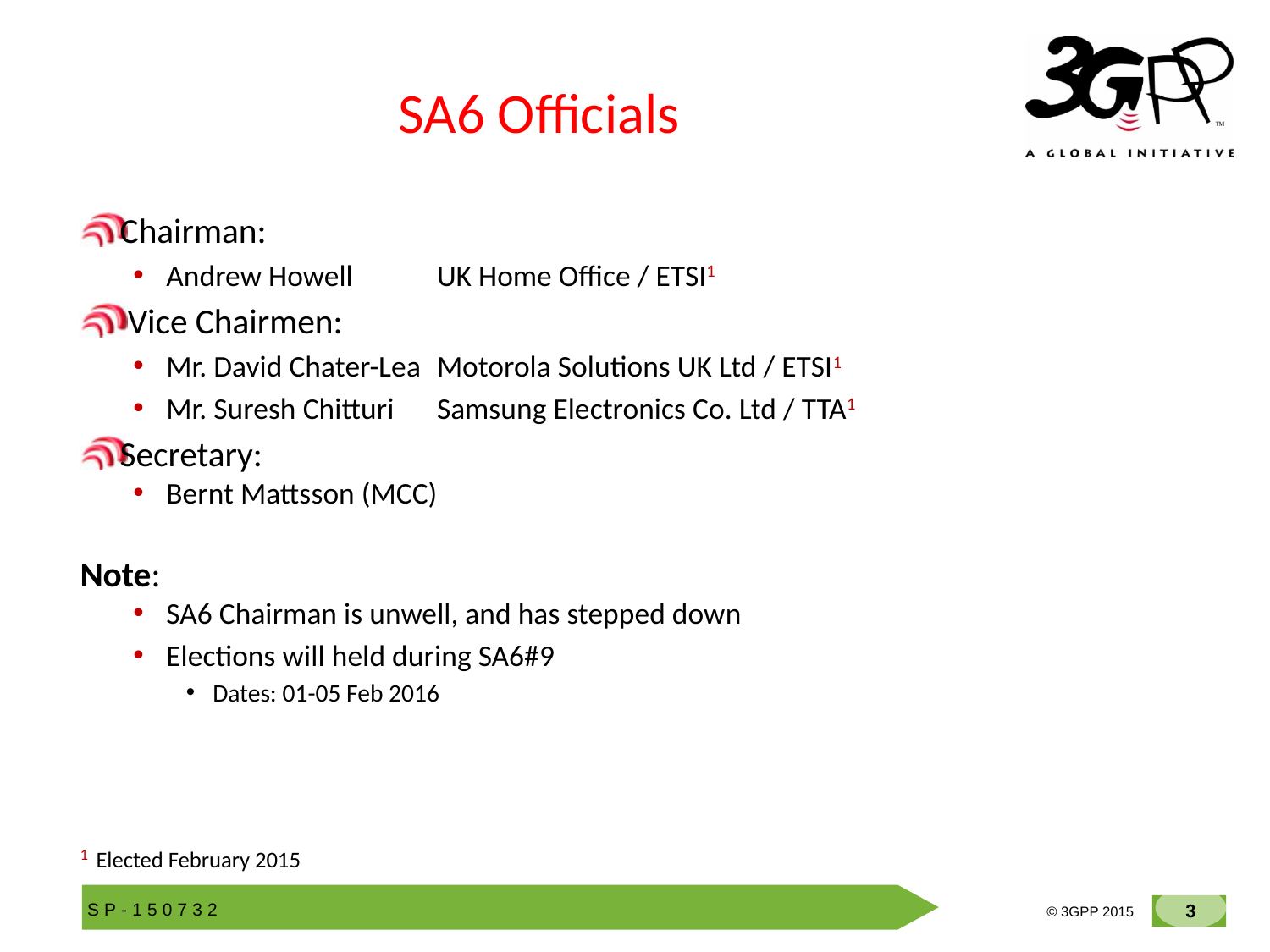

# SA6 Officials
Chairman:
Andrew Howell		UK Home Office / ETSI1
 Vice Chairmen:
Mr. David Chater-Lea	Motorola Solutions UK Ltd / ETSI1
Mr. Suresh Chitturi		Samsung Electronics Co. Ltd / TTA1
Secretary:
Bernt Mattsson (MCC)

Note:
SA6 Chairman is unwell, and has stepped down
Elections will held during SA6#9
Dates: 01-05 Feb 2016

1 Elected February 2015